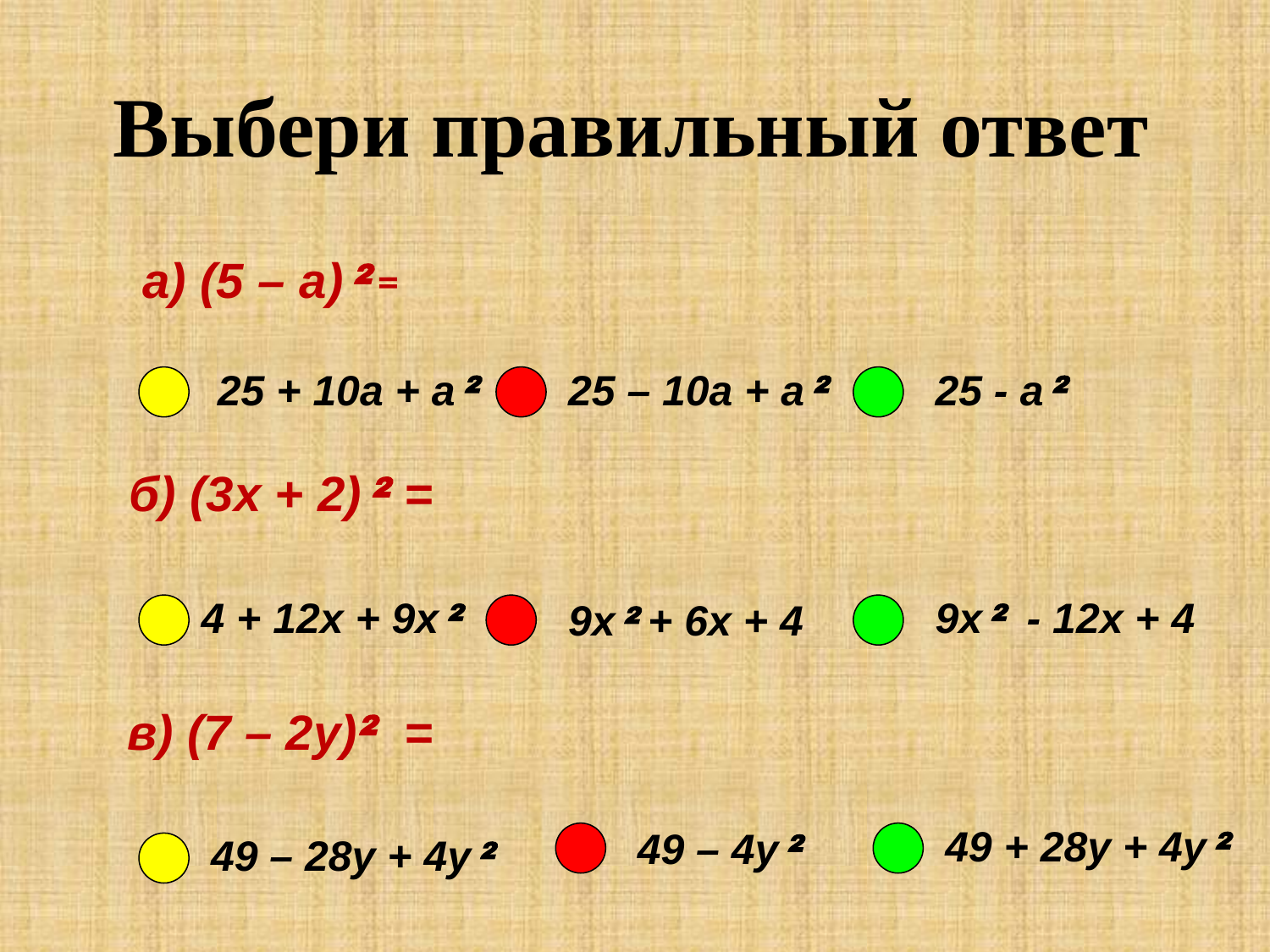

Выбери правильный ответ

    а) (5 – a) 2

    =
25 + 10a + a 2
25 – 10a + a 2

25 - a 2

 б) (3x + 2) 2 =
4 + 12x + 9x 2
9x 2  - 12x + 4

9x 2 + 6x + 4

в) (7 – 2y)2  =

49 + 28y + 4y 2

49 – 4y 2
49 – 28y + 4y 2